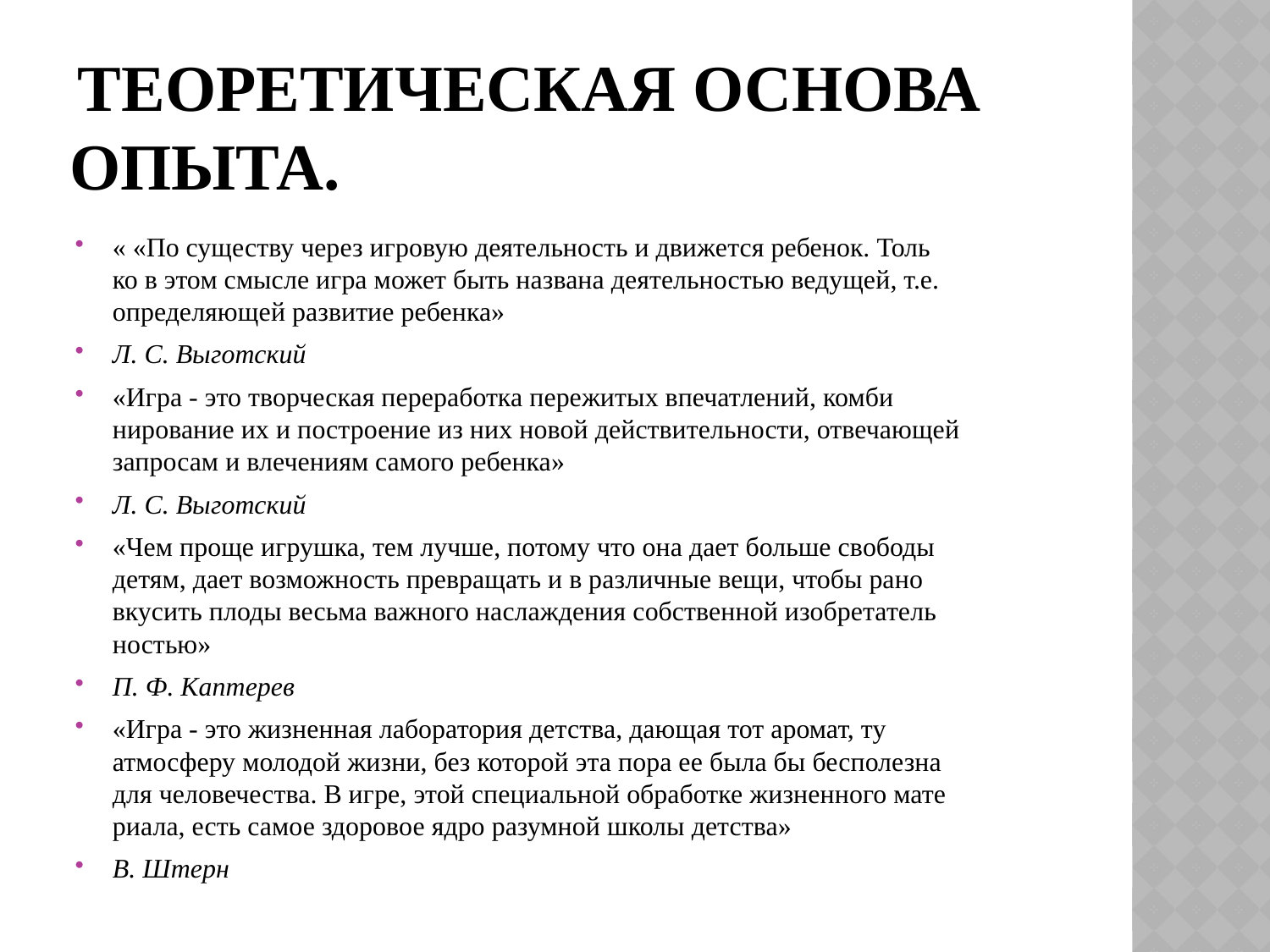

# Теоретическая основа опыта.
« «По существу через игровую деятельность и движется ребенок. Толь­
ко в этом смысле игра может быть названа деятельностью ведущей, т.е.
определяющей развитие ребенка»
Л. С. Выготский
«Игра - это творческая переработка пережитых впечатлений, комби­
нирование их и построение из них новой действительности, отвечающей
запросам и влечениям самого ребенка»
Л. С. Выготский
«Чем проще игрушка, тем лучше, потому что она дает больше свободы
детям, дает возможность превращать и в различные вещи, чтобы рано
вкусить плоды весьма важного наслаждения собственной изобретатель­
ностью»
П. Ф. Каптерев
«Игра - это жизненная лаборатория детства, дающая тот аромат, ту
атмосферу молодой жизни, без которой эта пора ее была бы бесполезна
для человечества. В игре, этой специальной обработке жизненного мате­
риала, есть самое здоровое ядро разумной школы детства»
В. Штерн